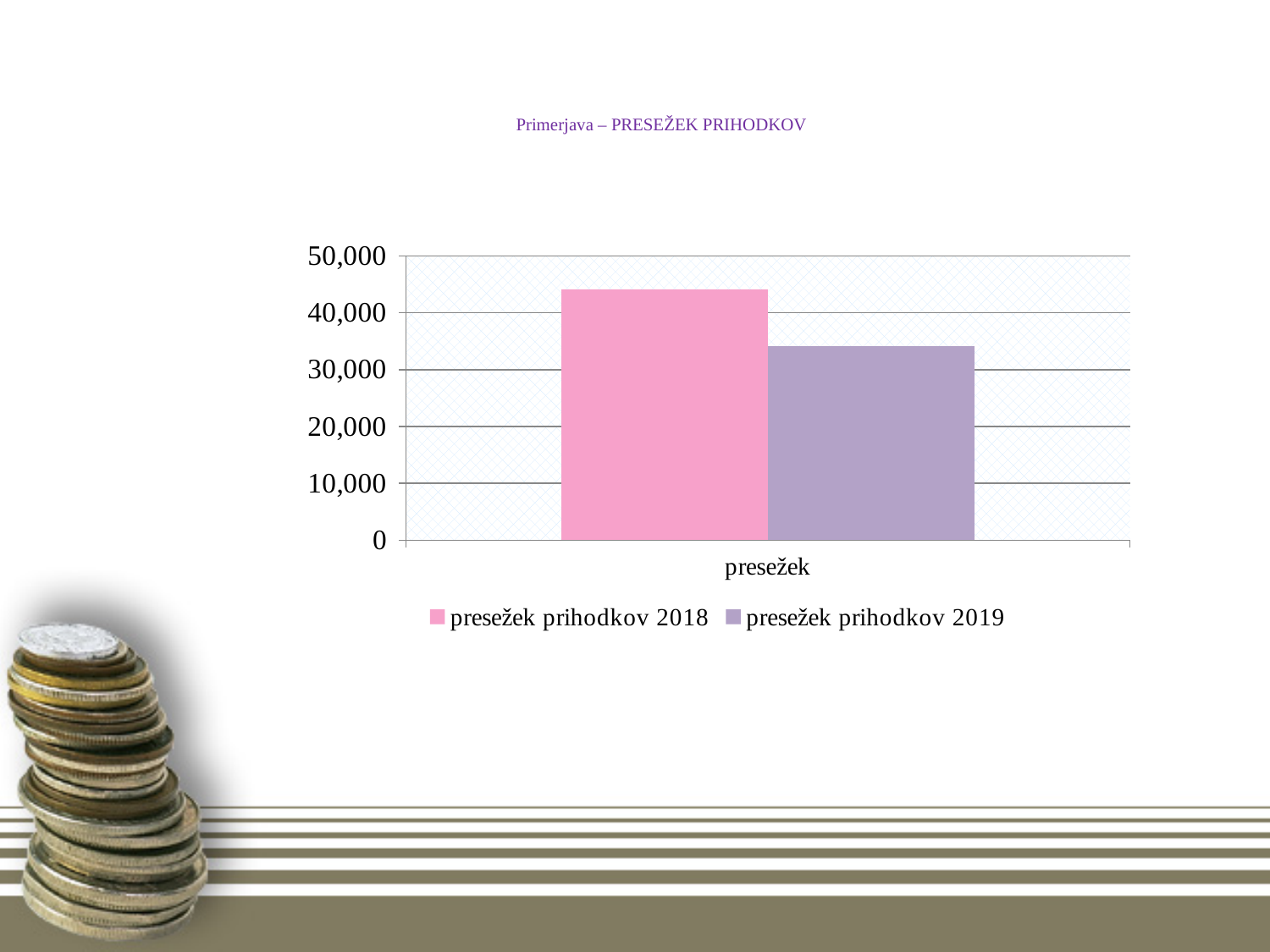

# Primerjava – PRESEŽEK PRIHODKOV

### Chart

| Category | presežek prihodkov 2018 | presežek prihodkov 2019 |
|---|---|---|
| presežek | 44054.0 | 34213.0 |